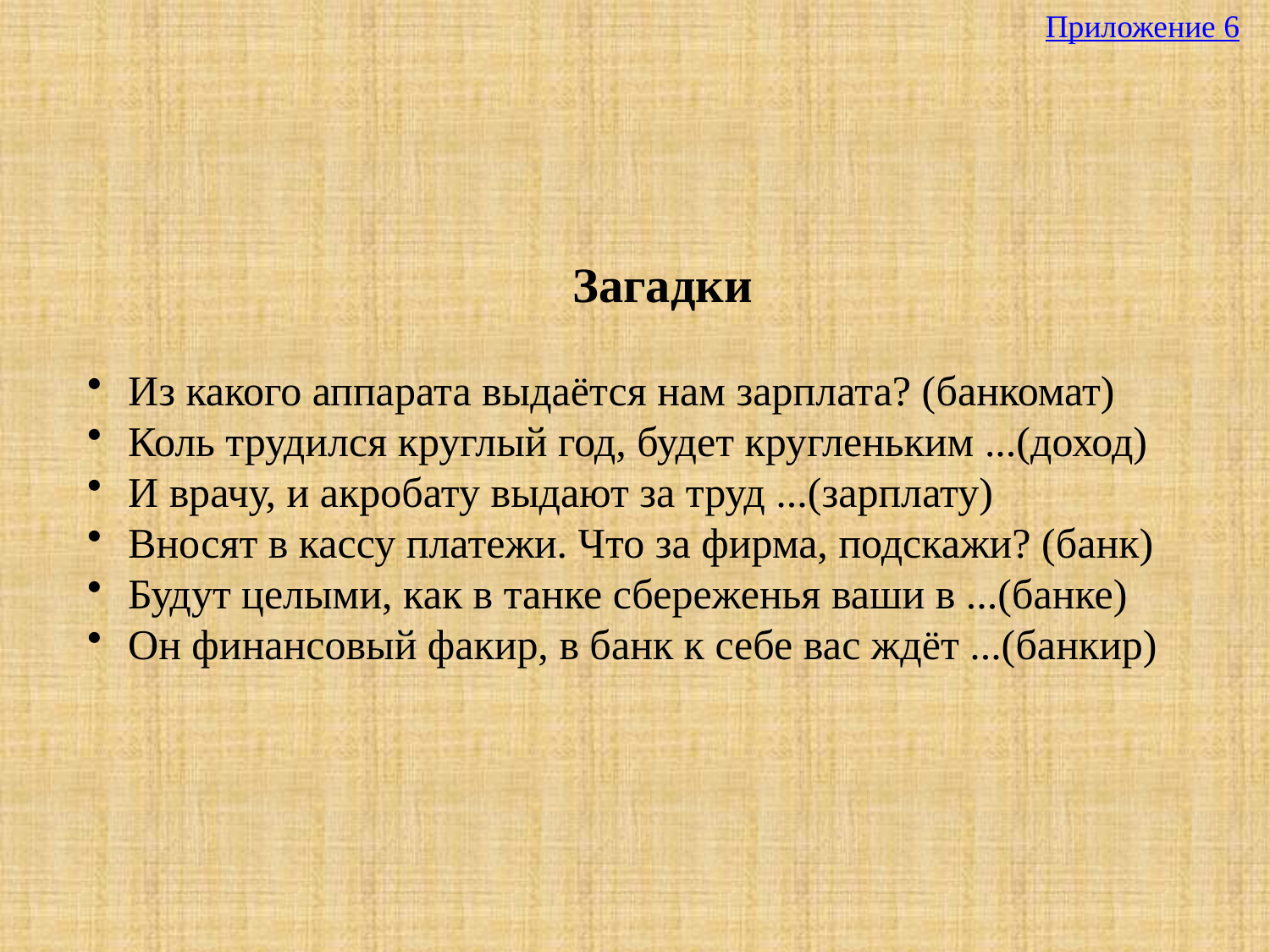

Приложение 6
Загадки

 Из какого аппарата выдаётся нам зарплата? (банкомат)
 Коль трудился круглый год, будет кругленьким ...(доход)
 И врачу, и акробату выдают за труд ...(зарплату)
 Вносят в кассу платежи. Что за фирма, подскажи? (банк)
 Будут целыми, как в танке сбереженья ваши в ...(банке)
 Он финансовый факир, в банк к себе вас ждёт ...(банкир)